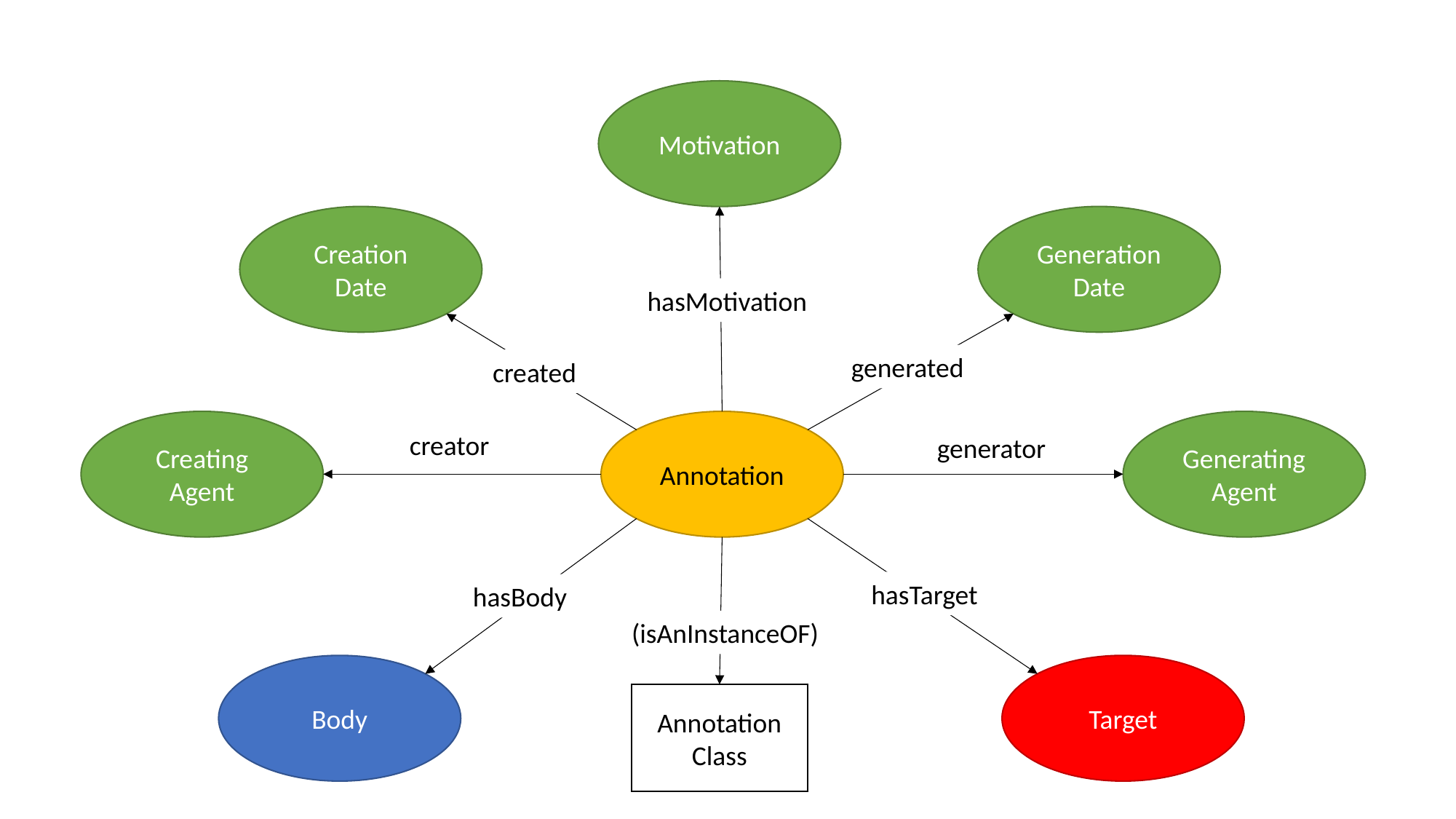

Motivation
Creation Date
Generation Date
hasMotivation
generated
created
Creating Agent
Annotation
Generating Agent
creator
generator
hasTarget
hasBody
(isAnInstanceOF)
Body
Target
Annotation Class